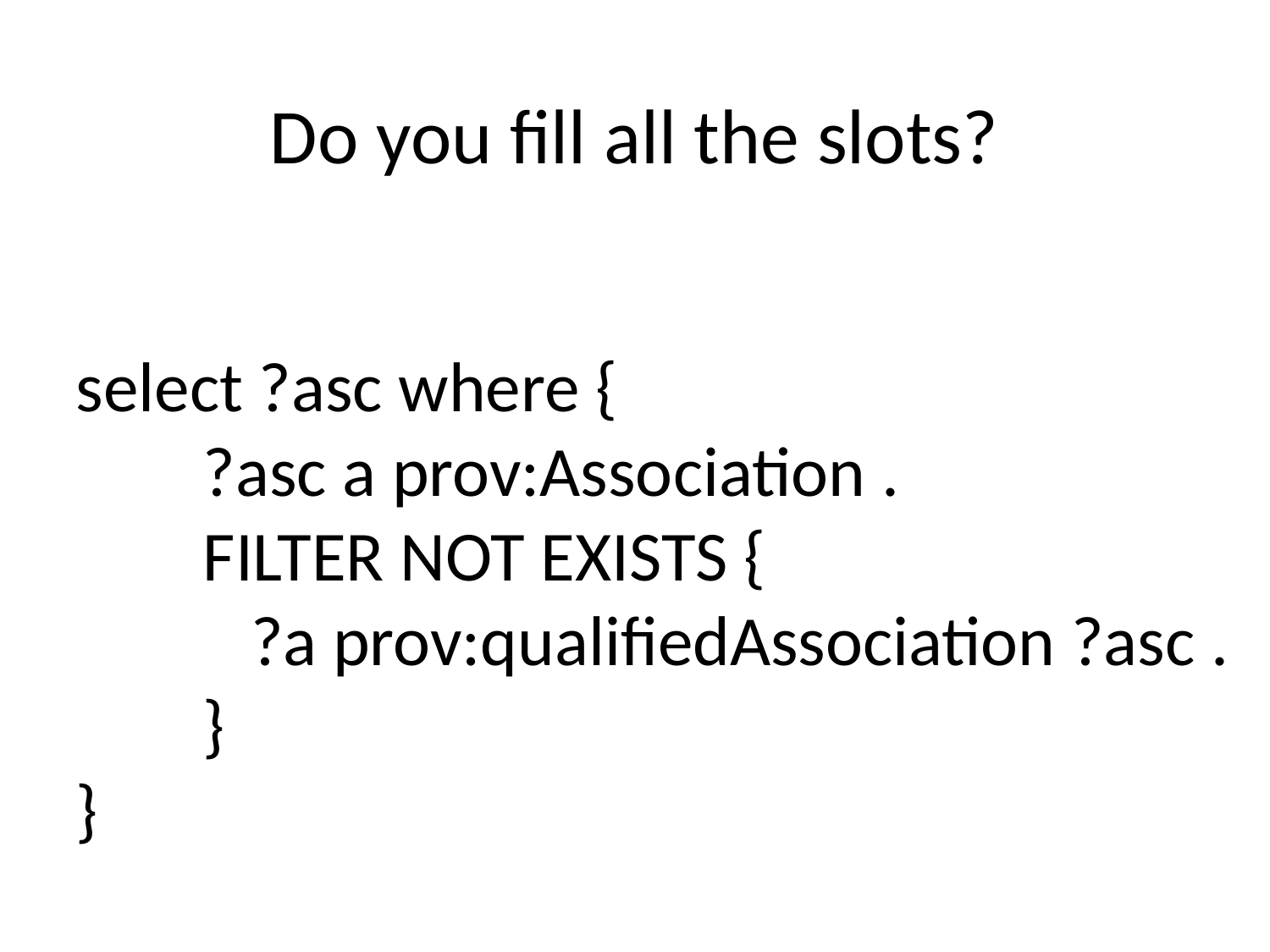

# Do you fill all the slots?
select ?asc where {
        ?asc a prov:Association .
        FILTER NOT EXISTS {
           ?a prov:qualifiedAssociation ?asc .
	}
}